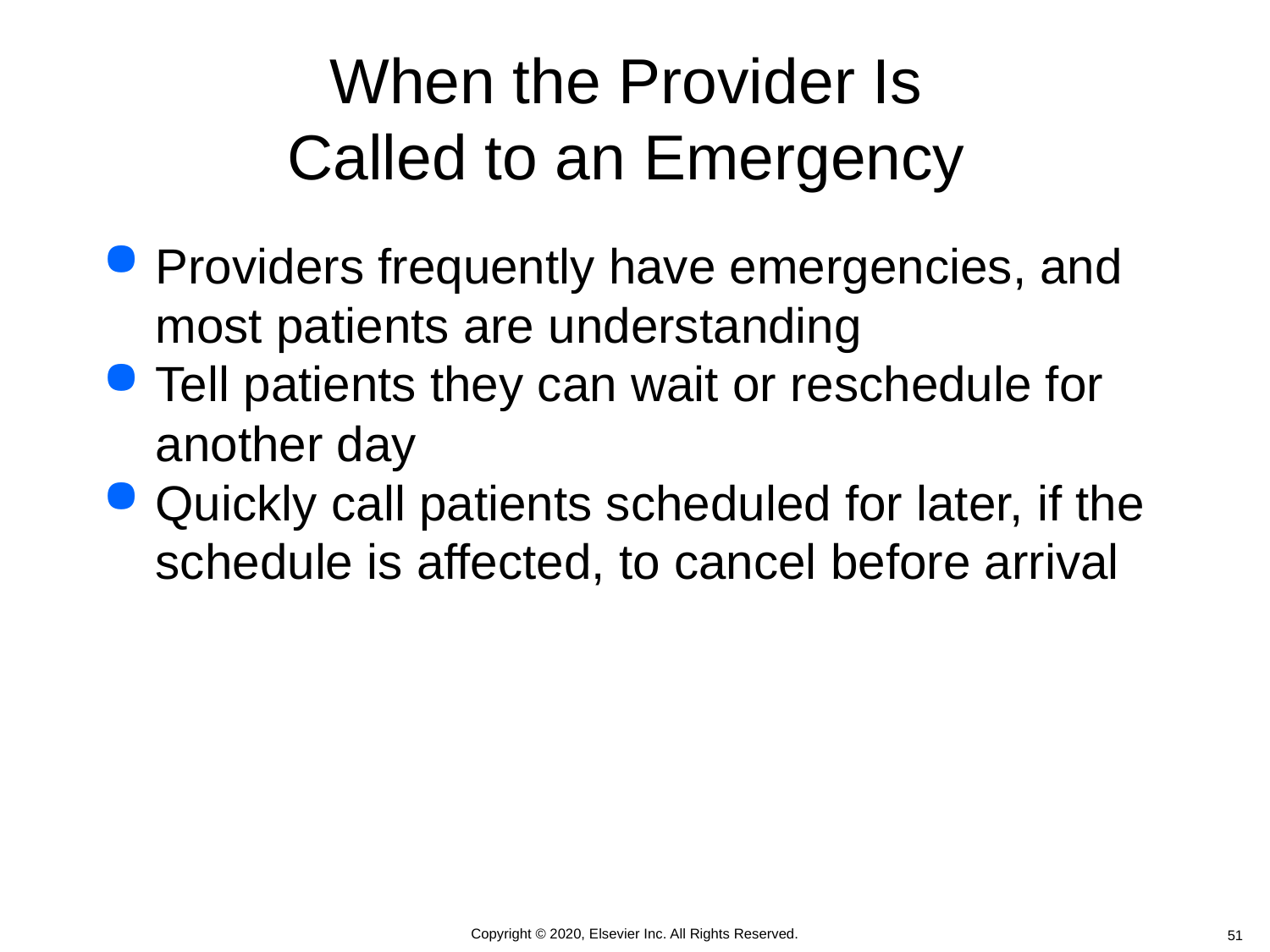

# When the Provider Is Called to an Emergency
Providers frequently have emergencies, and most patients are understanding
Tell patients they can wait or reschedule for another day
Quickly call patients scheduled for later, if the schedule is affected, to cancel before arrival

 51